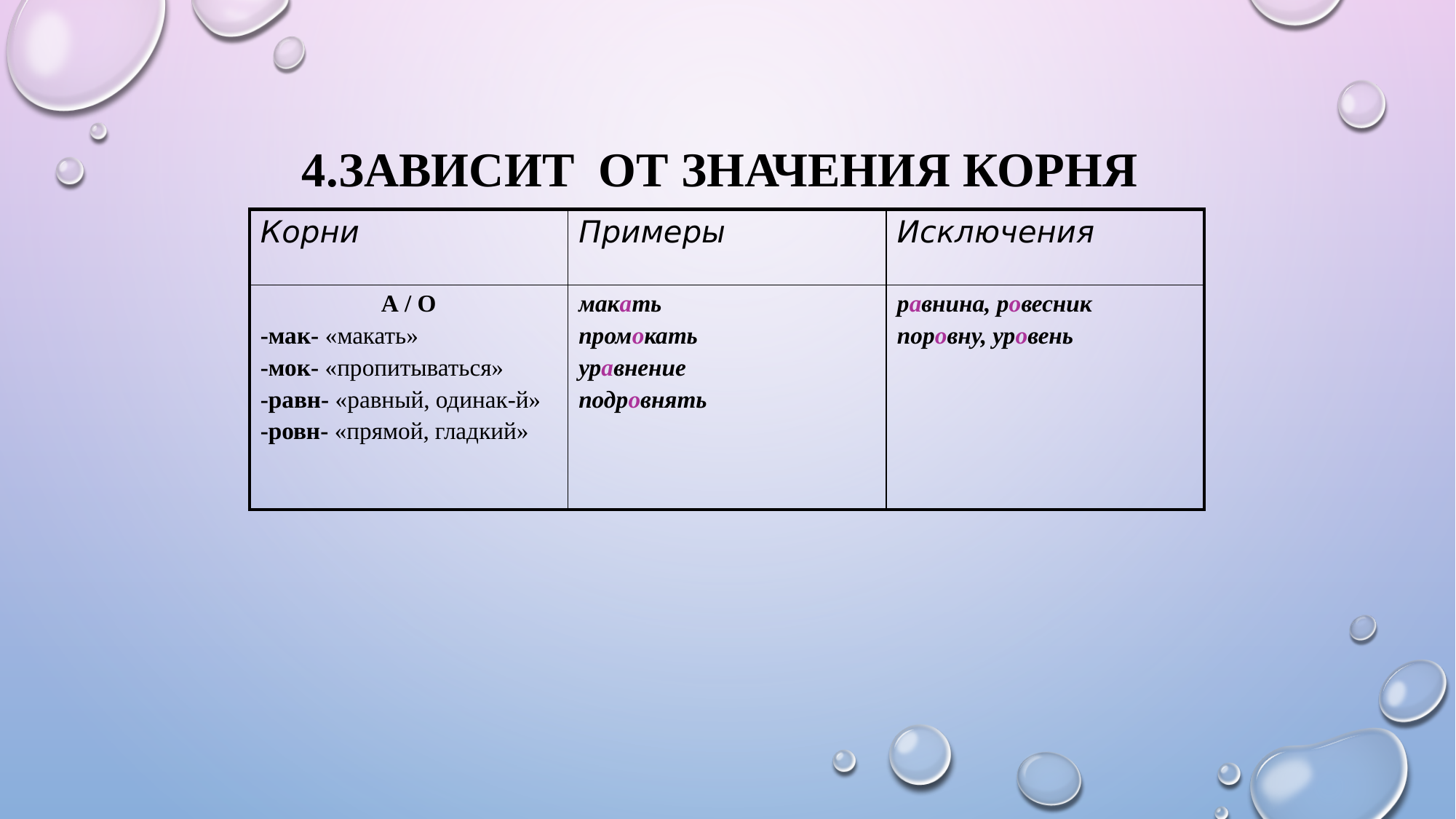

# 4.Зависит  от значения корня
| Корни | Примеры | Исключения |
| --- | --- | --- |
| А / О -мак- «макать» -мок- «пропитываться» -равн- «равный, одинак-й» -ровн- «прямой, гладкий» | макать промокать уравнение подровнять | равнина, ровесник поровну, уровень |